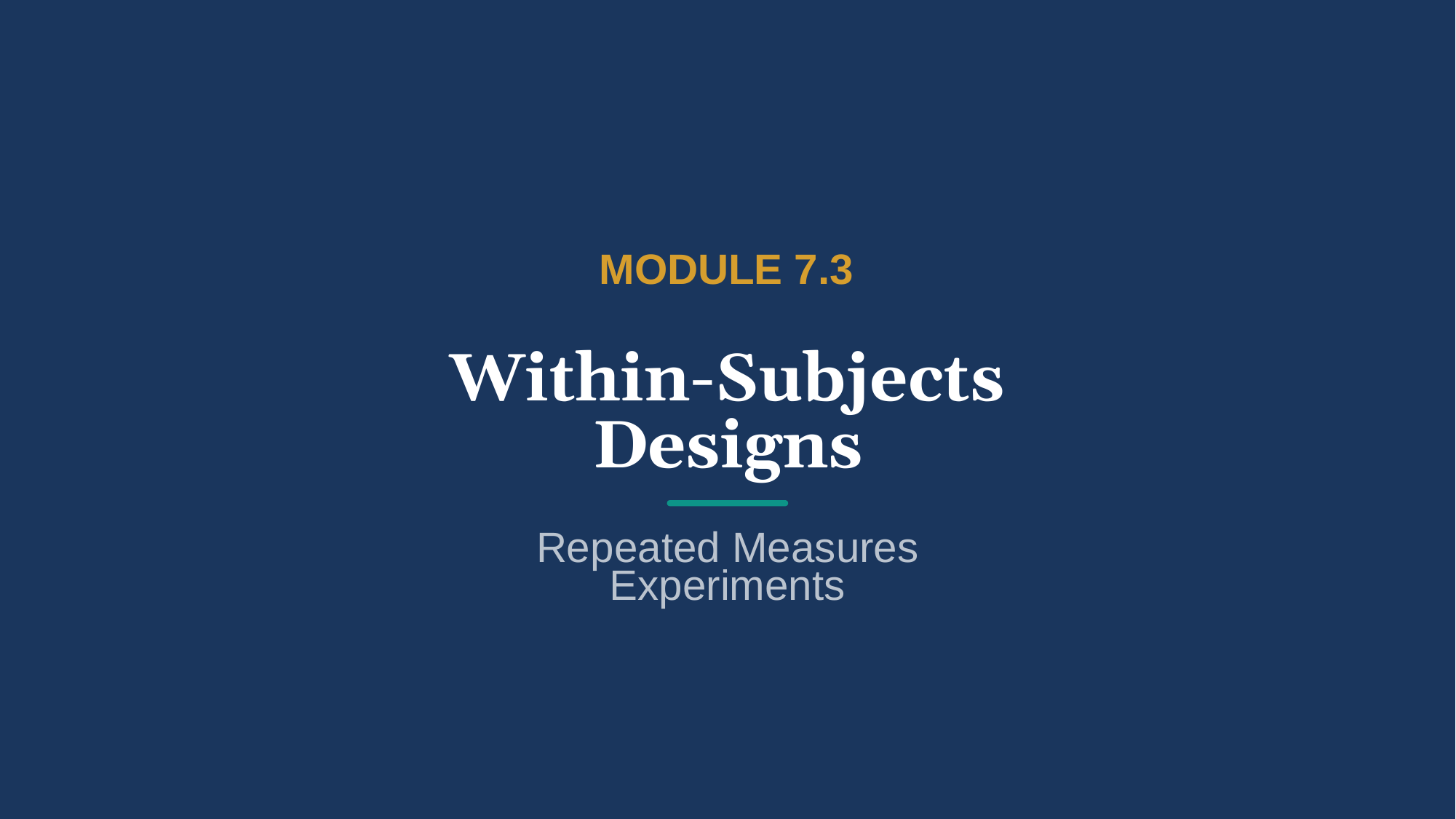

MODULE 7.3
Within-Subjects Designs

Repeated Measures Experiments